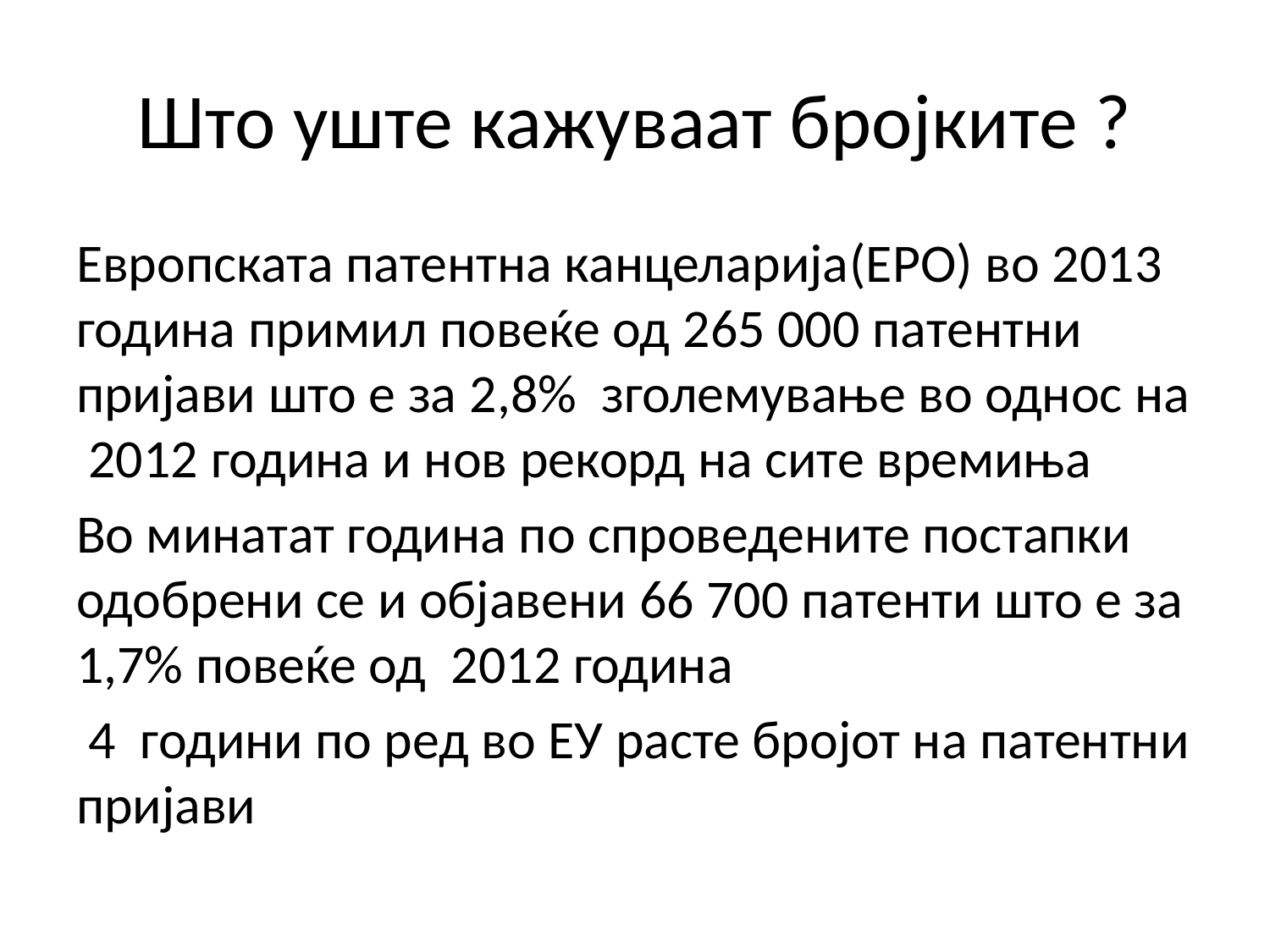

# Што уште кажуваат бројките ?
Европската патентна канцеларија(EPO) во 2013 година примил повеќе од 265 000 патентни пријави што е за 2,8%  зголемување во однос на  2012 година и нов рекорд на сите времиња
Во минатат година по спроведените постапки одобрени се и објавени 66 700 патенти што е за 1,7% повеќе од  2012 година
 4  години по ред во ЕУ расте бројот на патентни пријави